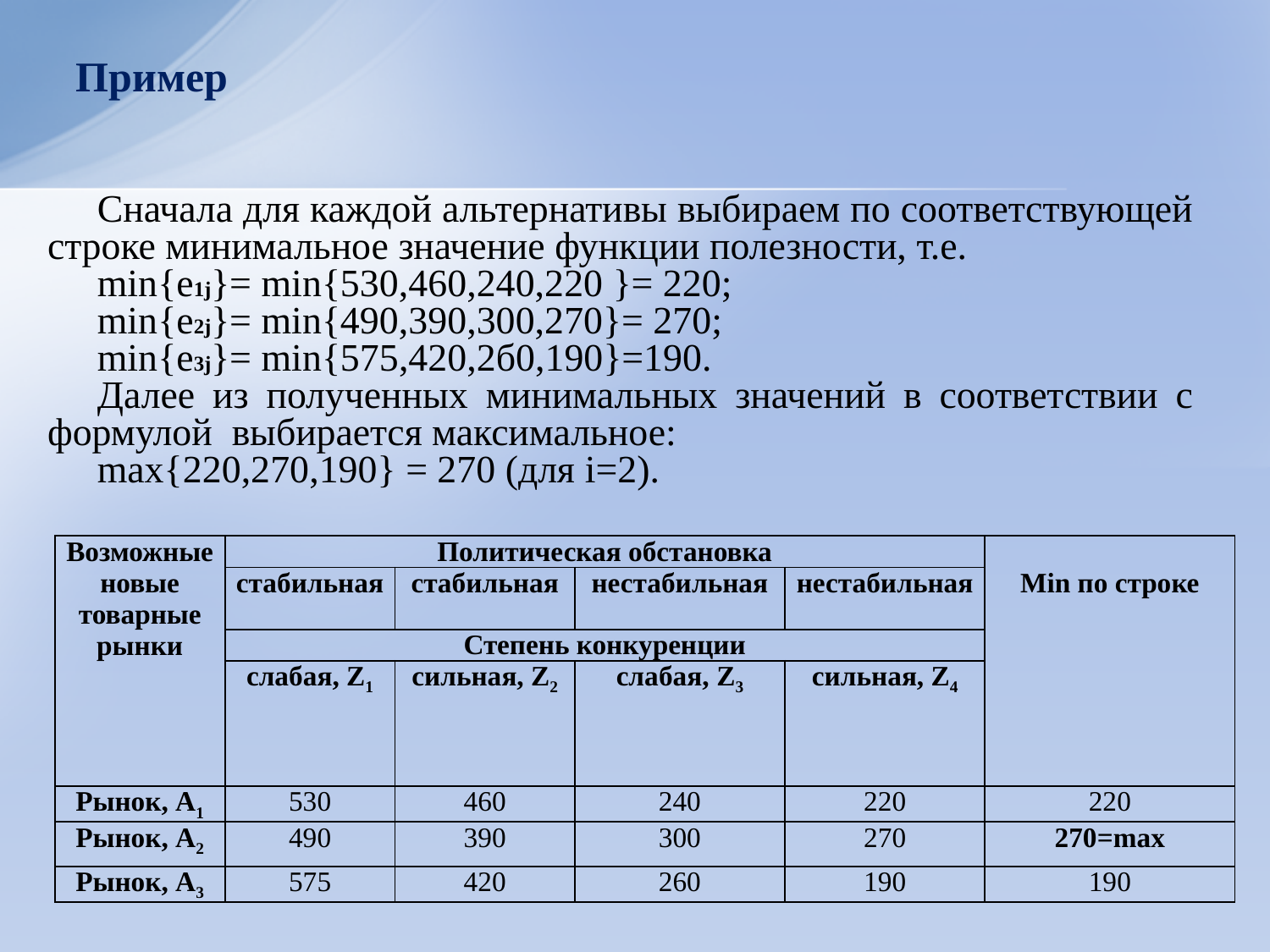

# Пример
Сначала для каждой альтернативы выбираем по соответствующей строке минимальное значение функции полезности, т.е.
min{e1j}= min{530,460,240,220 }= 220;
min{e2j}= min{490,390,300,270}= 270;
min{e3j}= min{575,420,2б0,190}=190.
Далее из полученных минимальных значений в соответствии с формулой  выбирается максимальное:
max{220,270,190} = 270 (для i=2).

| Возможные новые товарные рынки | Политическая обстановка |  |  |  | Min по строке |
| --- | --- | --- | --- | --- | --- |
|  | стабильная | стабильная | нестабильная | нестабильная |  |
|  | Степень конкуренции |  |  |  |  |
|  | слабая, Z1 | сильная, Z2 | слабая, Z3 | сильная, Z4 |  |
| Рынок, А1 | 530 | 460 | 240 | 220 | 220 |
| Рынок, А2 | 490 | 390 | 300 | 270 | 270=max |
| Рынок, А3 | 575 | 420 | 260 | 190 | 190 |